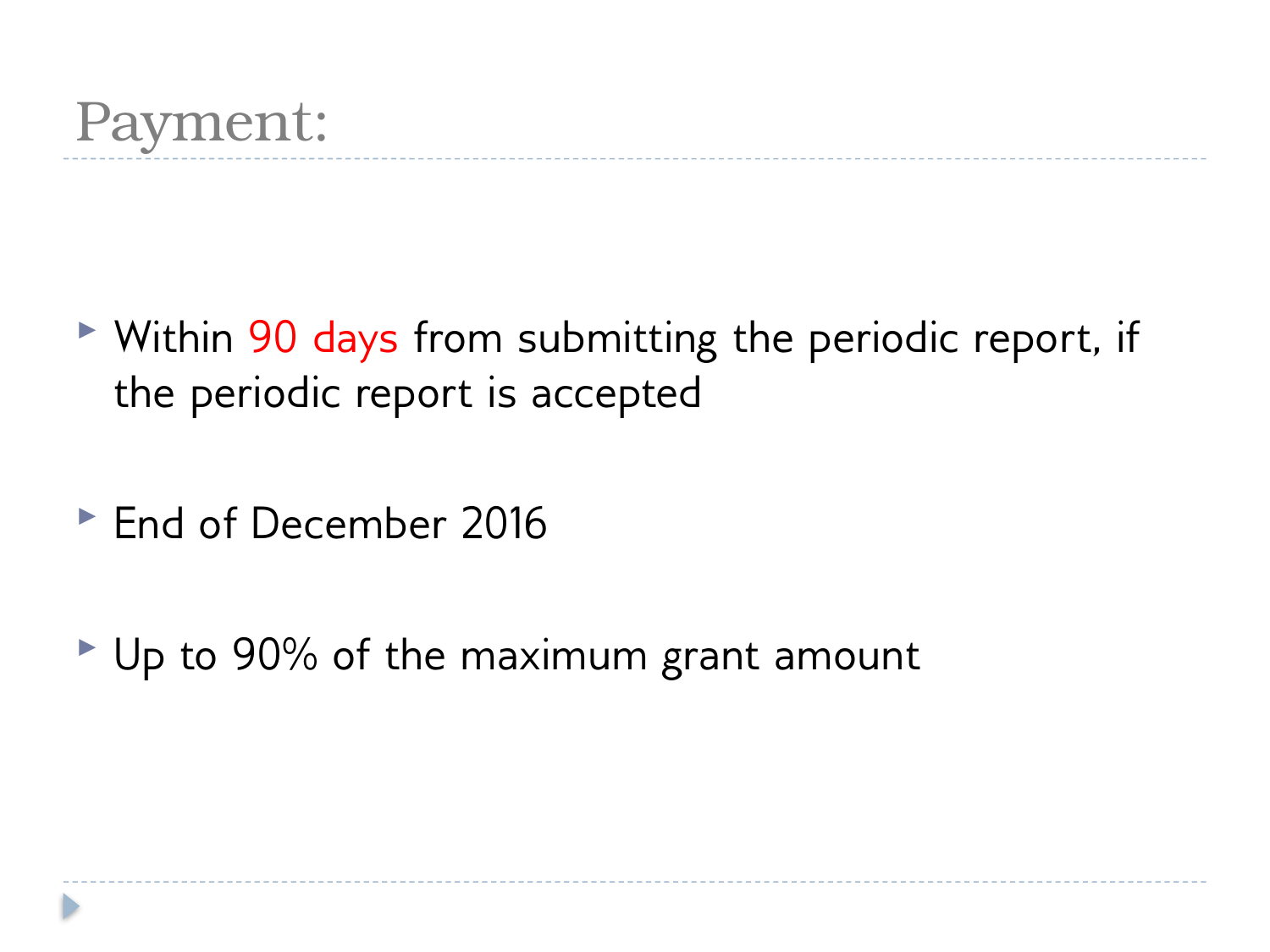

# Payment:

Within 90 days from submitting the periodic report, if the periodic report is accepted

End of December 2016

Up to 90% of the maximum grant amount